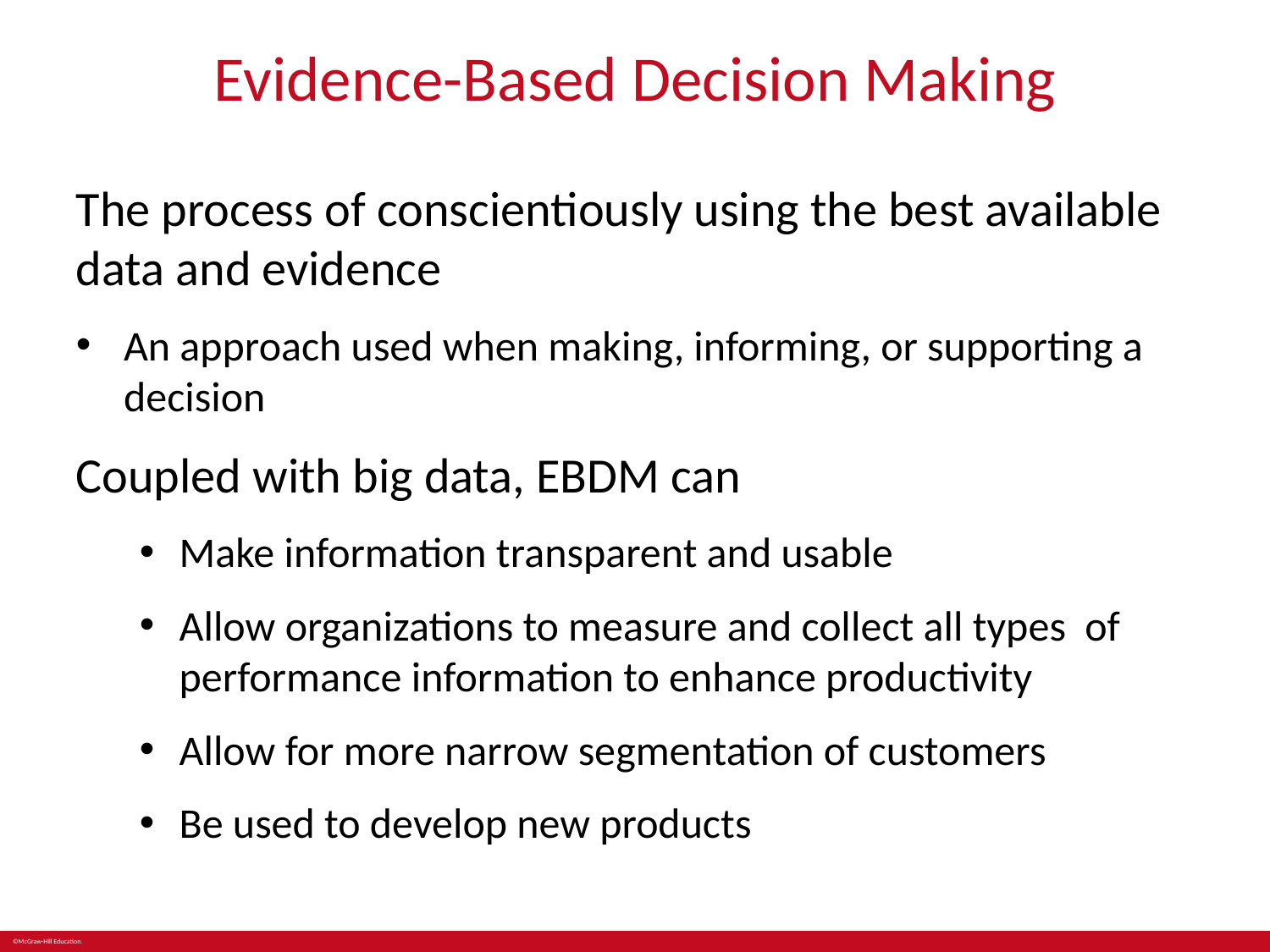

# Evidence-Based Decision Making
The process of conscientiously using the best available data and evidence
An approach used when making, informing, or supporting a decision
Coupled with big data, EBDM can
Make information transparent and usable
Allow organizations to measure and collect all types  of performance information to enhance productivity
Allow for more narrow segmentation of customers
Be used to develop new products